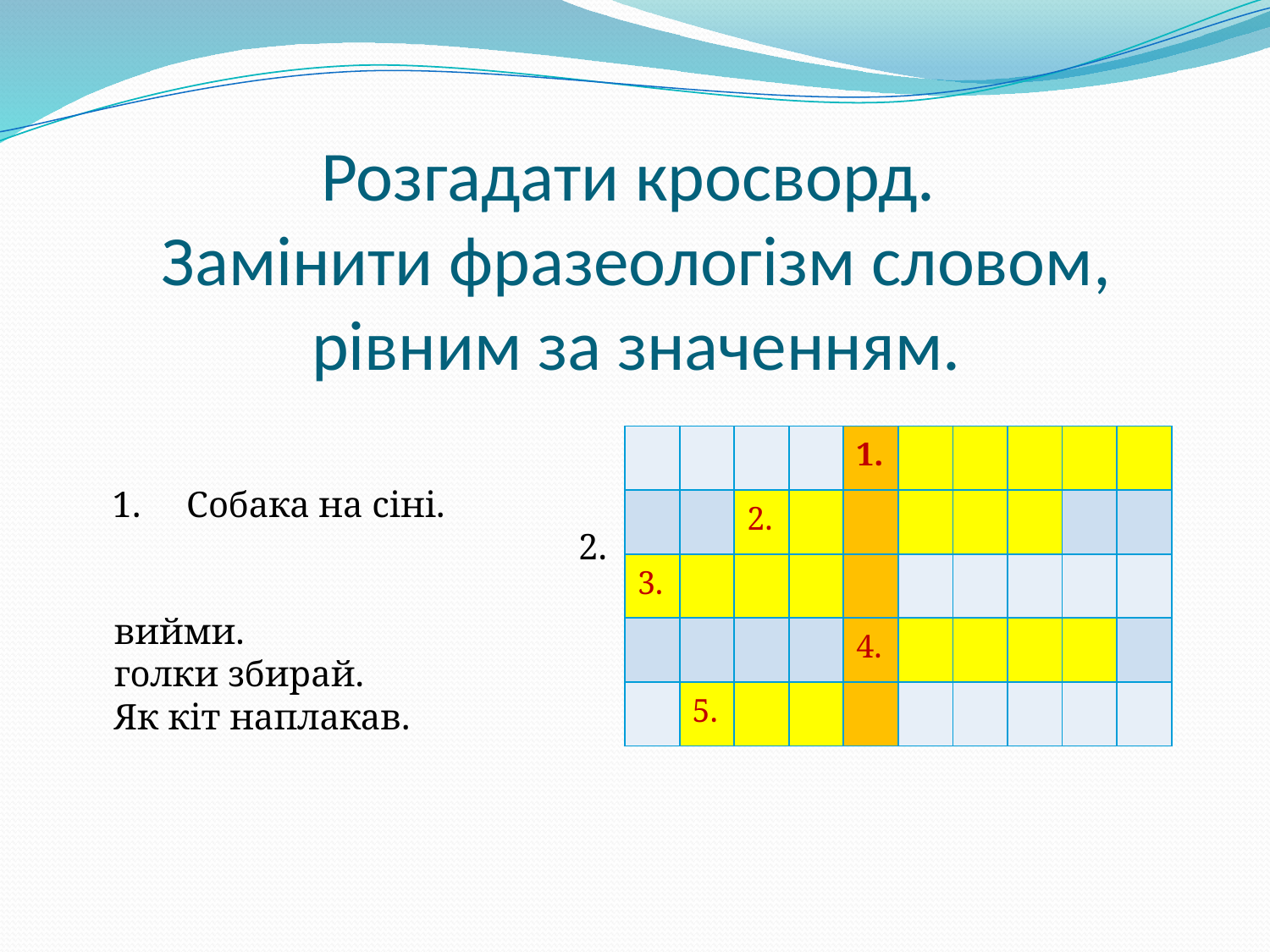

# Розгадати кросворд. Замінити фразеологізм словом, рівним за значенням.
|  |  |  |  | 1. |  |  |  |  |  |
| --- | --- | --- | --- | --- | --- | --- | --- | --- | --- |
|  |  | 2. |  |  |  |  |  |  |  |
| 3. |  |  |  |  |  |  |  |  |  |
|  |  |  |  | 4. |  |  |  |  |  |
|  | 5. |  |  |  |  |  |  |  |  |
    1.     Собака на сіні.                                                                                                                                      2.    За тридев`ять земель.                                                                                                               3.    Хоч око вийми.                                                                                       4.    Хоч голки збирай.                                                                                    5.    Як кіт наплакав.